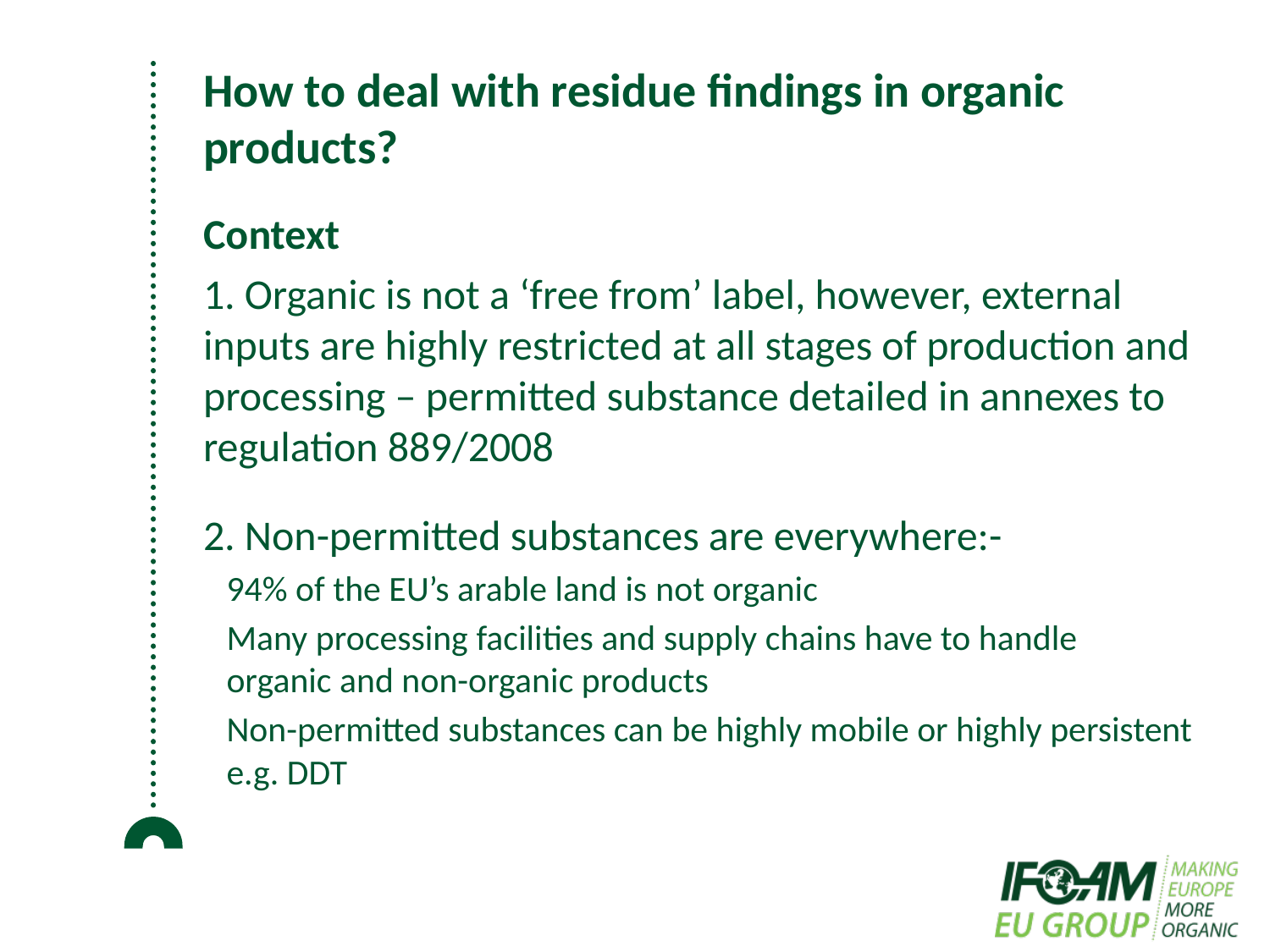

# How to deal with residue findings in organic products?

Context
1. Organic is not a ‘free from’ label, however, external inputs are highly restricted at all stages of production and processing – permitted substance detailed in annexes to regulation 889/2008

2. Non-permitted substances are everywhere:-
94% of the EU’s arable land is not organic
Many processing facilities and supply chains have to handle  organic and non-organic products
Non-permitted substances can be highly mobile or highly persistent e.g. DDT